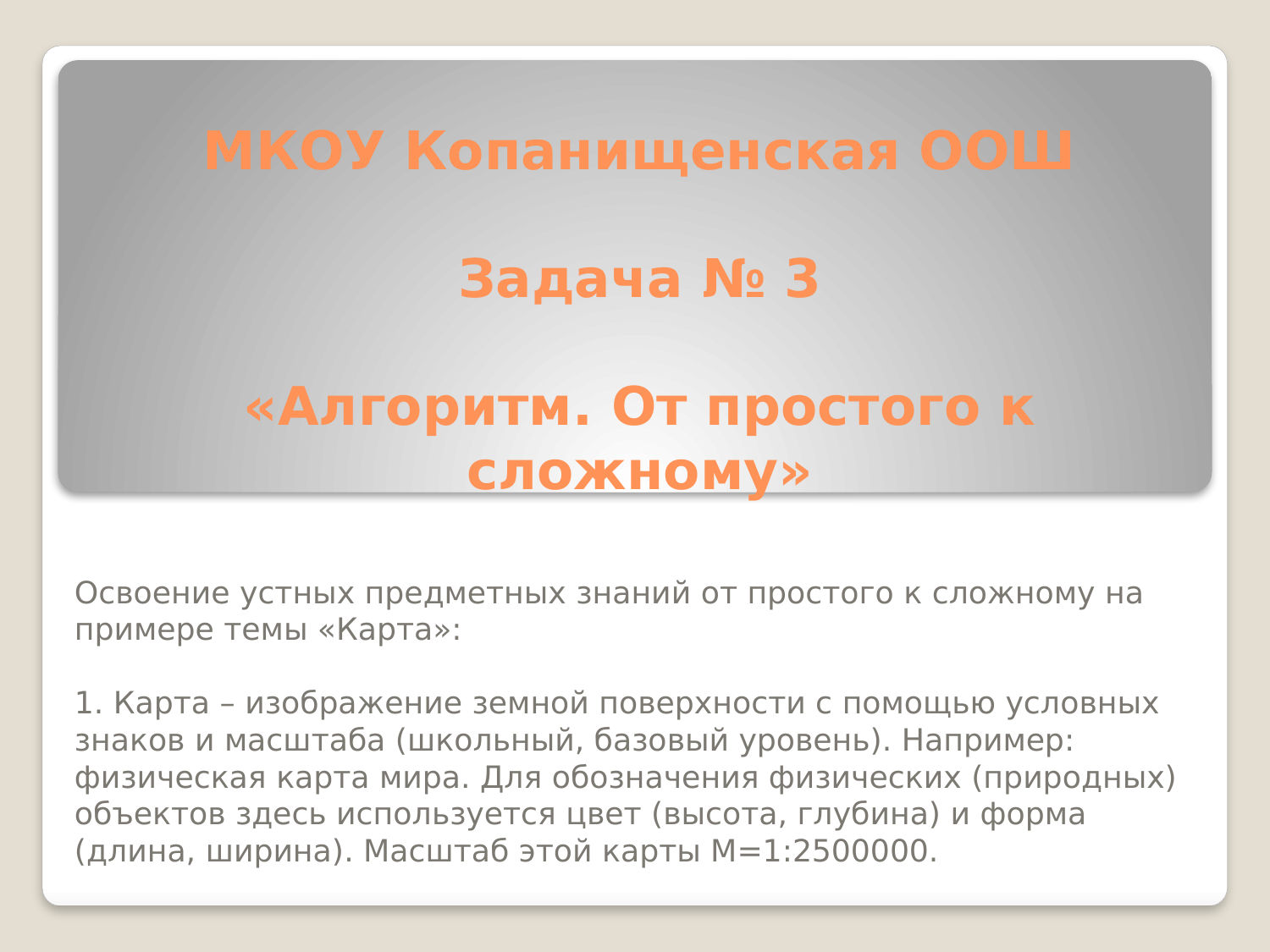

# МКОУ Копанищенская ООШ Задача № 3 «Алгоритм. От простого к сложному»

Освоение устных предметных знаний от простого к сложному на примере темы «Карта»:

1. Карта – изображение земной поверхности с помощью условных знаков и масштаба (школьный, базовый уровень). Например: физическая карта мира. Для обозначения физических (природных) объектов здесь используется цвет (высота, глубина) и форма (длина, ширина). Масштаб этой карты М=1:2500000.